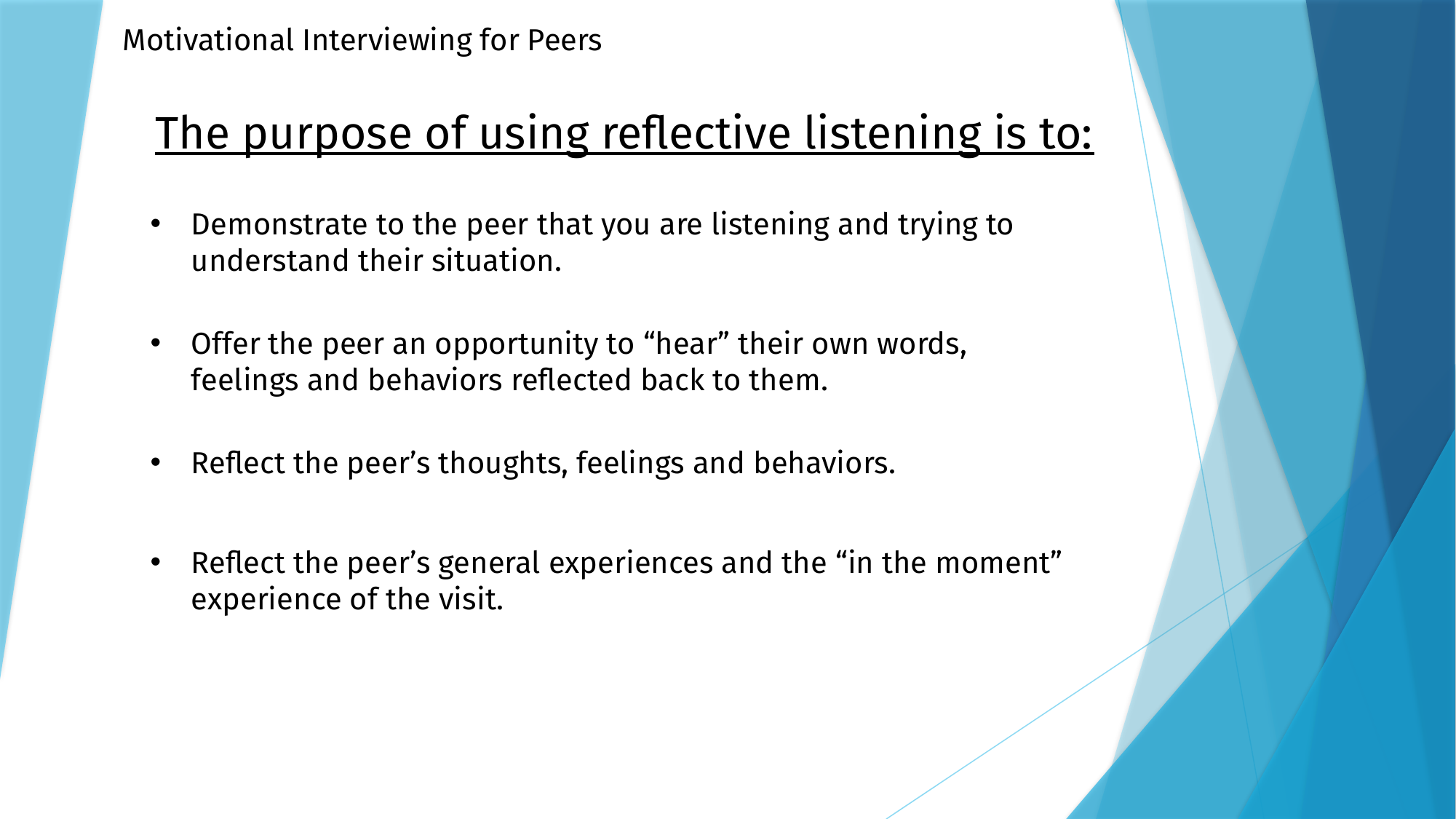

Motivational Interviewing for Peers
The purpose of using reflective listening is to:
Demonstrate to the peer that you are listening and trying to understand their situation.
Offer the peer an opportunity to “hear” their own words, feelings and behaviors reflected back to them.
Reflect the peer’s thoughts, feelings and behaviors.
Reflect the peer’s general experiences and the “in the moment” experience of the visit.